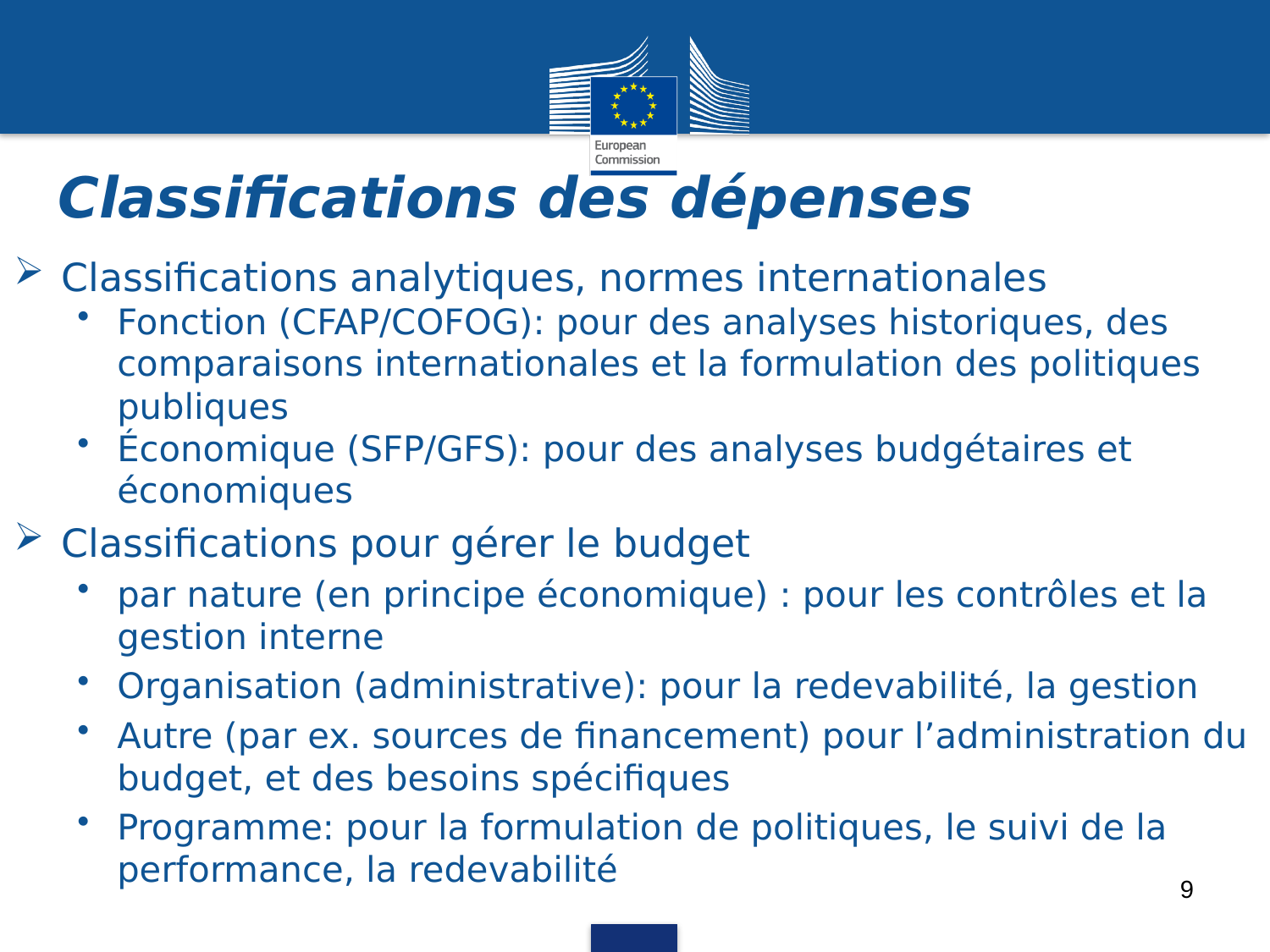

# Classifications des dépenses
Classifications analytiques, normes internationales
Fonction (CFAP/COFOG): pour des analyses historiques, des comparaisons internationales et la formulation des politiques publiques
Économique (SFP/GFS): pour des analyses budgétaires et économiques
Classifications pour gérer le budget
par nature (en principe économique) : pour les contrôles et la gestion interne
Organisation (administrative): pour la redevabilité, la gestion
Autre (par ex. sources de financement) pour l’administration du budget, et des besoins spécifiques
Programme: pour la formulation de politiques, le suivi de la performance, la redevabilité

9